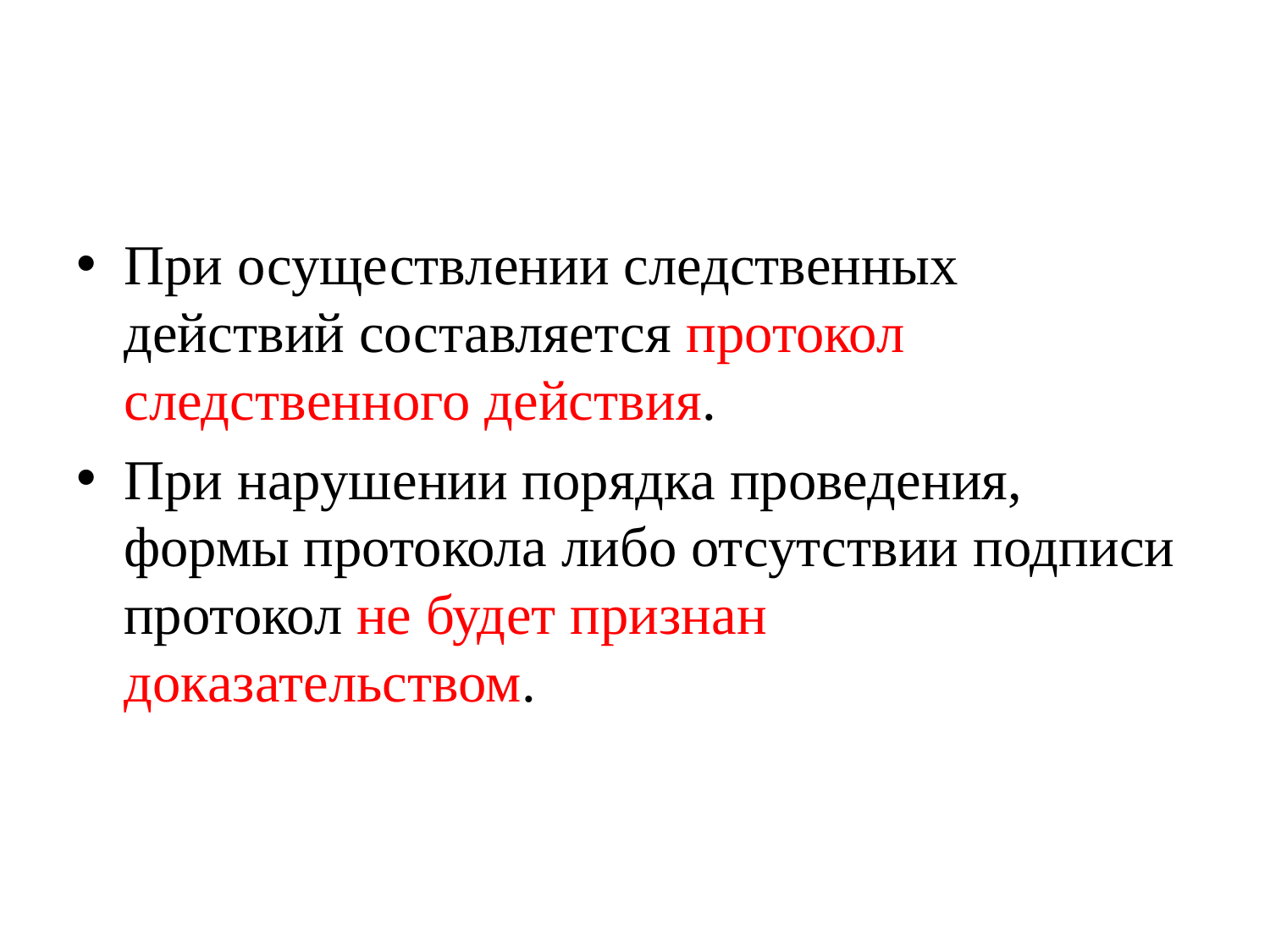

#
При осуществлении следственных действий составляется протокол следственного действия.
При нарушении порядка проведения, формы протокола либо отсутствии подписи протокол не будет признан доказательством.